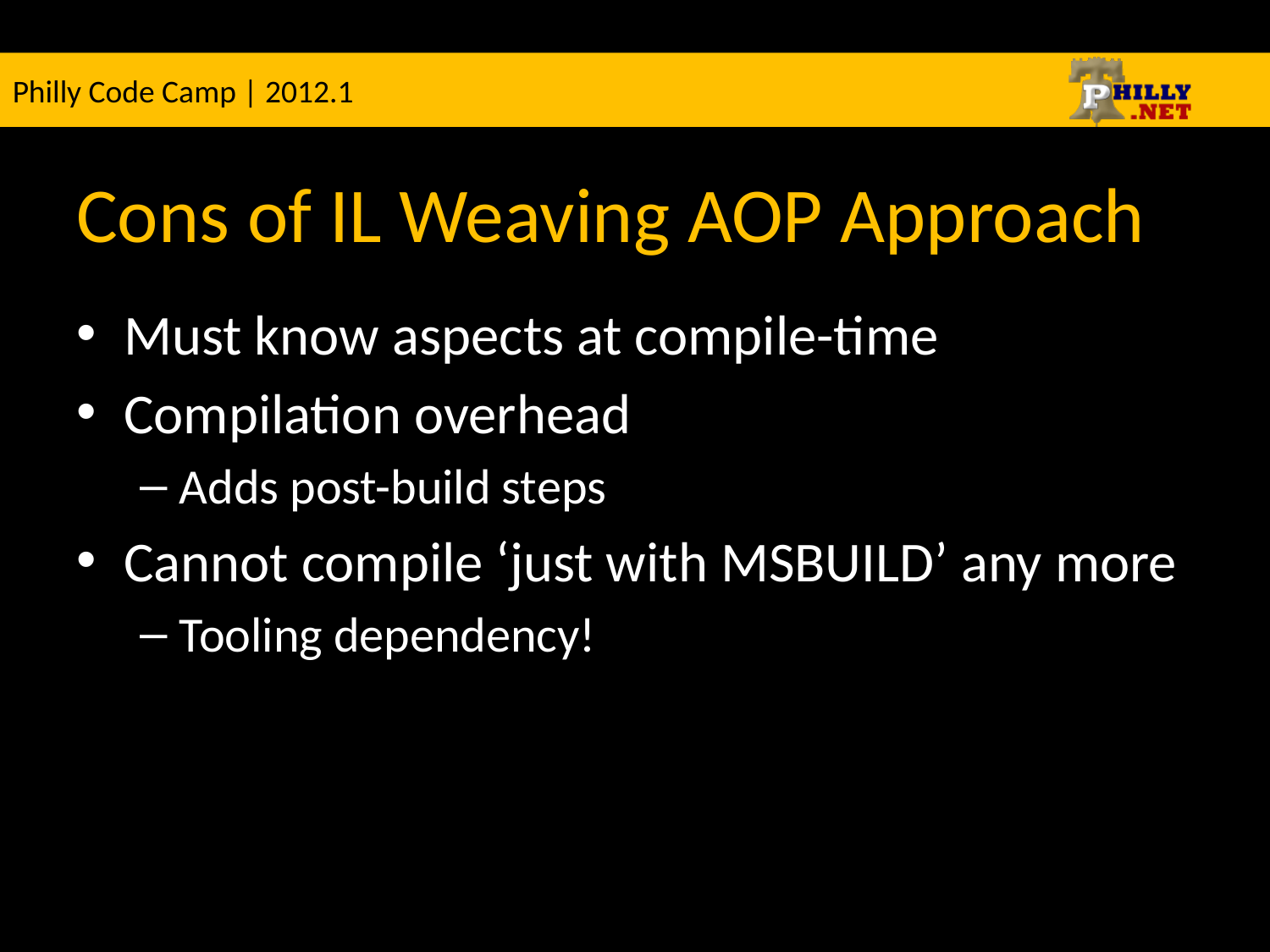

# Cons of IL Weaving AOP Approach
Must know aspects at compile-time
Compilation overhead
Adds post-build steps
Cannot compile ‘just with MSBUILD’ any more
Tooling dependency!